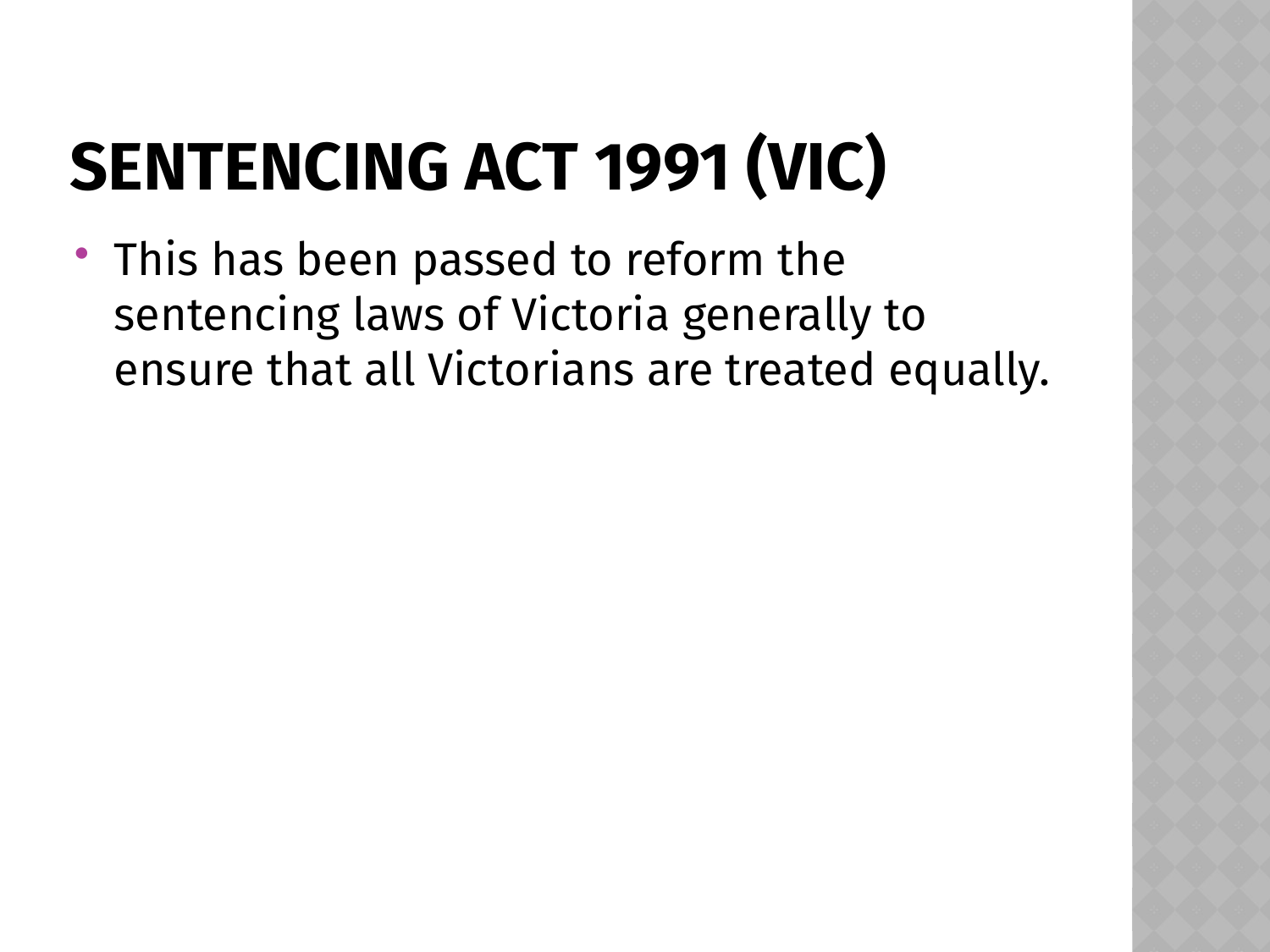

# Sentencing act 1991 (vic)
This has been passed to reform the sentencing laws of Victoria generally to ensure that all Victorians are treated equally.